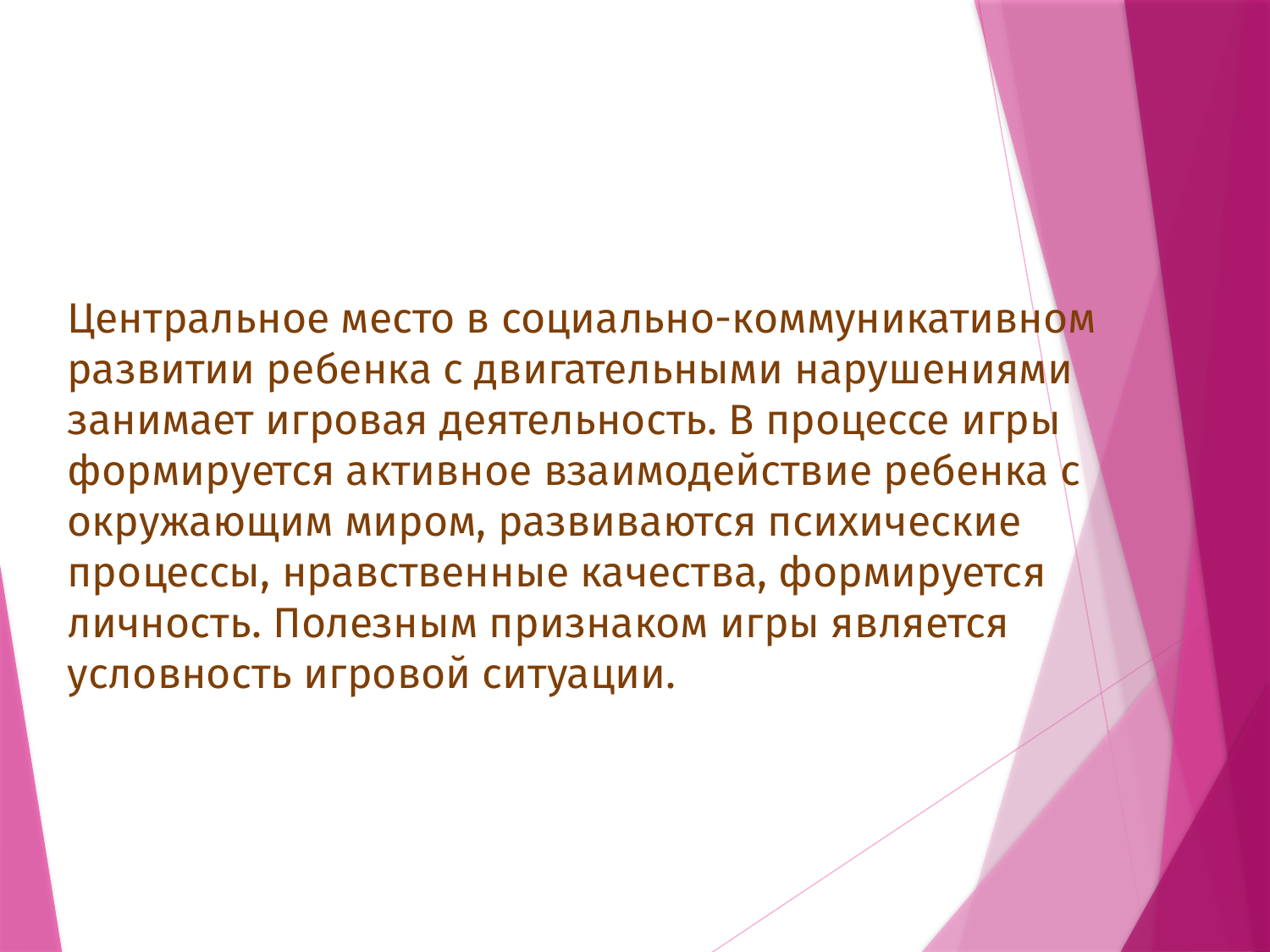

Центральное место в социально-коммуникативном развитии ребенка с двигательными нарушениями занимает игровая деятельность. В процессе игры формируется активное взаимодействие ребенка с окружающим миром, развиваются психические процессы, нравственные качества, формируется личность. Полезным признаком игры является условность игровой ситуации.